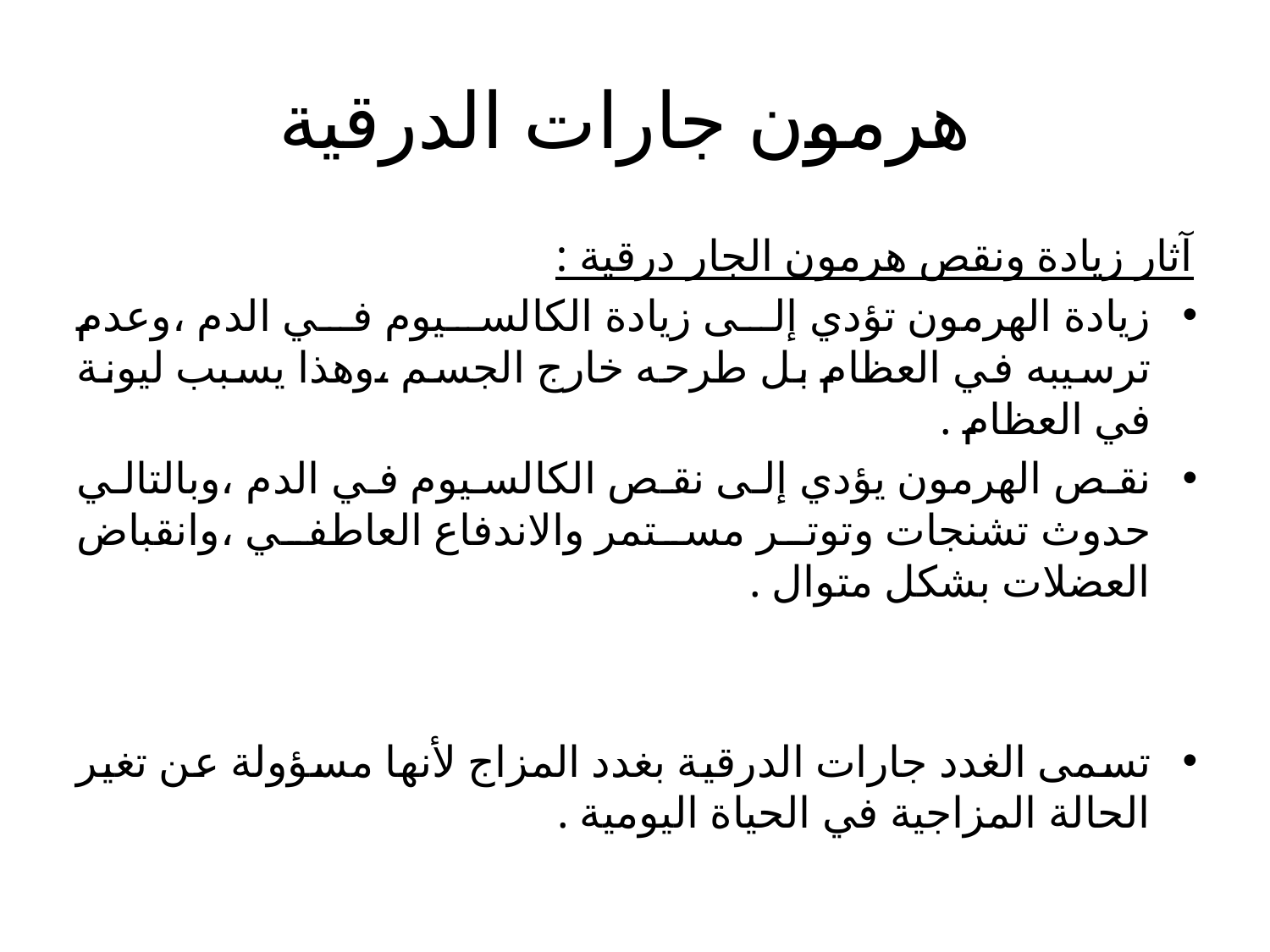

# هرمون جارات الدرقية
آثار زيادة ونقص هرمون الجار درقية :
زيادة الهرمون تؤدي إلى زيادة الكالسيوم في الدم ،وعدم ترسيبه في العظام بل طرحه خارج الجسم ،وهذا يسبب ليونة في العظام .
نقص الهرمون يؤدي إلى نقص الكالسيوم في الدم ،وبالتالي حدوث تشنجات وتوتر مستمر والاندفاع العاطفي ،وانقباض العضلات بشكل متوال .

تسمى الغدد جارات الدرقية بغدد المزاج لأنها مسؤولة عن تغير الحالة المزاجية في الحياة اليومية .